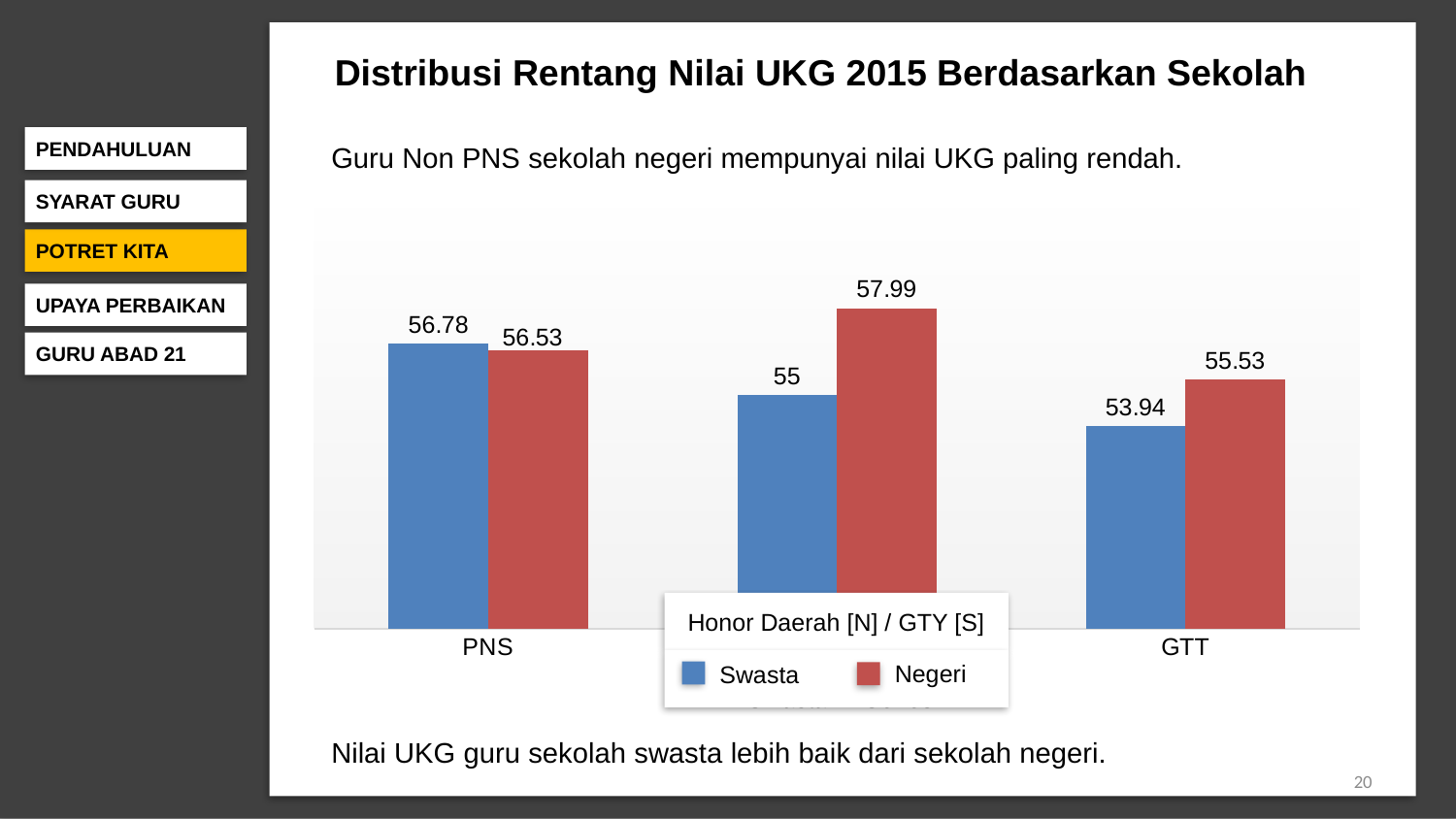

Distribusi Rentang Nilai UKG 2015 Berdasarkan Sekolah
PENDAHULUAN
Guru Non PNS sekolah negeri mempunyai nilai UKG paling rendah.
SYARAT GURU

### Chart

| Category | Swasta |  |
|---|---|---|
| PNS | 56.78 | 56.53 |
| Honda (N)/GTY (S) | 55.0 | 57.99 |
| GTT | 53.94 | 55.53 |
POTRET KITA
UPAYA PERBAIKAN
GURU ABAD 21
Honor Daerah [N] / GTY [S]

Negeri
Swasta

Nilai UKG guru sekolah swasta lebih baik dari sekolah negeri.
20